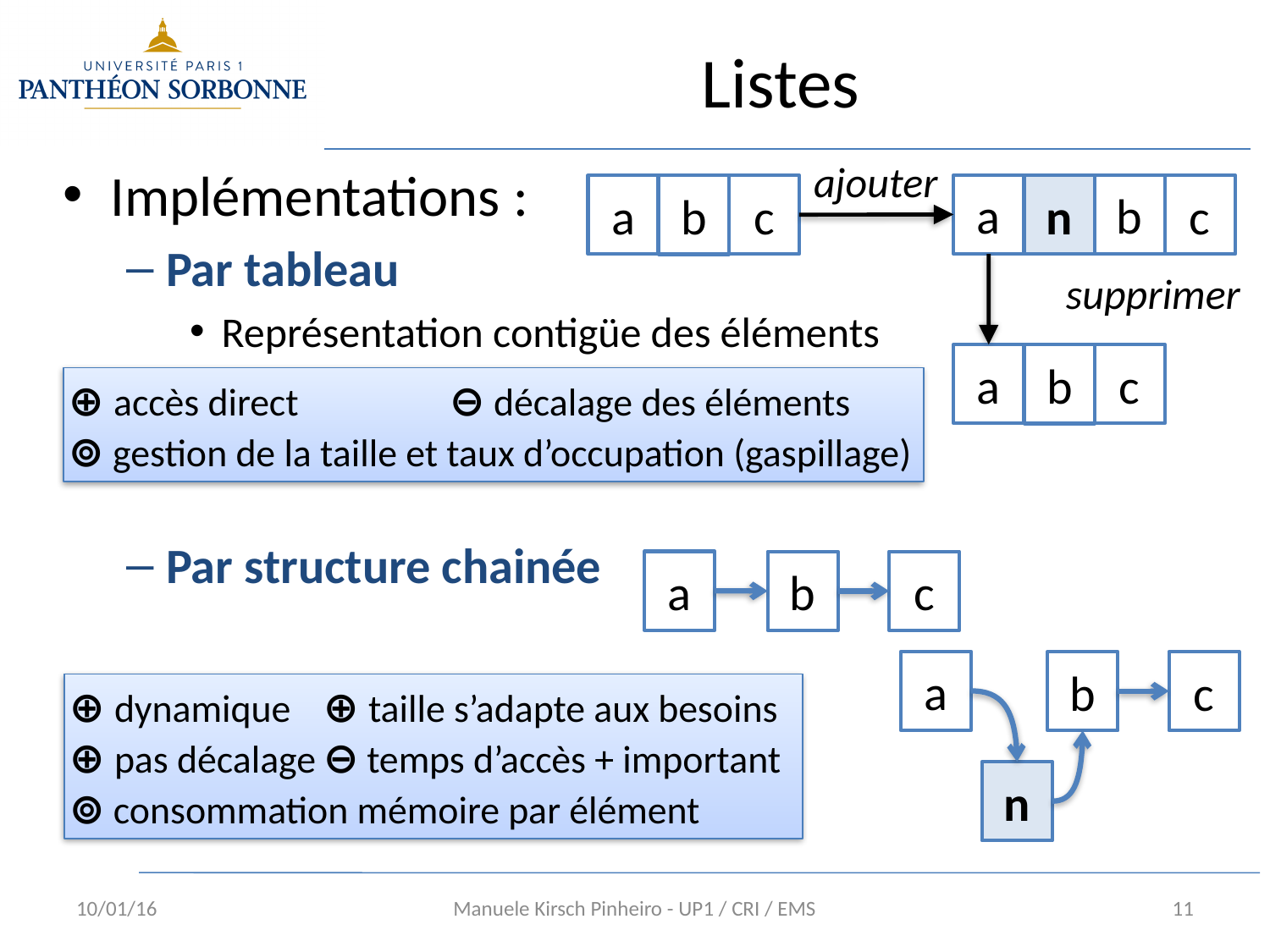

# Listes
ajouter
Implémentations :
Par tableau
Représentation contigüe des éléments

Par structure chainée
a
b
n
c
a
c
b
supprimer
a
c
b
⊕ accès direct	 	⊖ décalage des éléments
⊚ gestion de la taille et taux d’occupation (gaspillage)
a
b
c
a
b
c
⊕ dynamique 	⊕ taille s’adapte aux besoins
⊕ pas décalage	⊖ temps d’accès + important
⊚ consommation mémoire par élément

n
10/01/16
Manuele Kirsch Pinheiro - UP1 / CRI / EMS
11